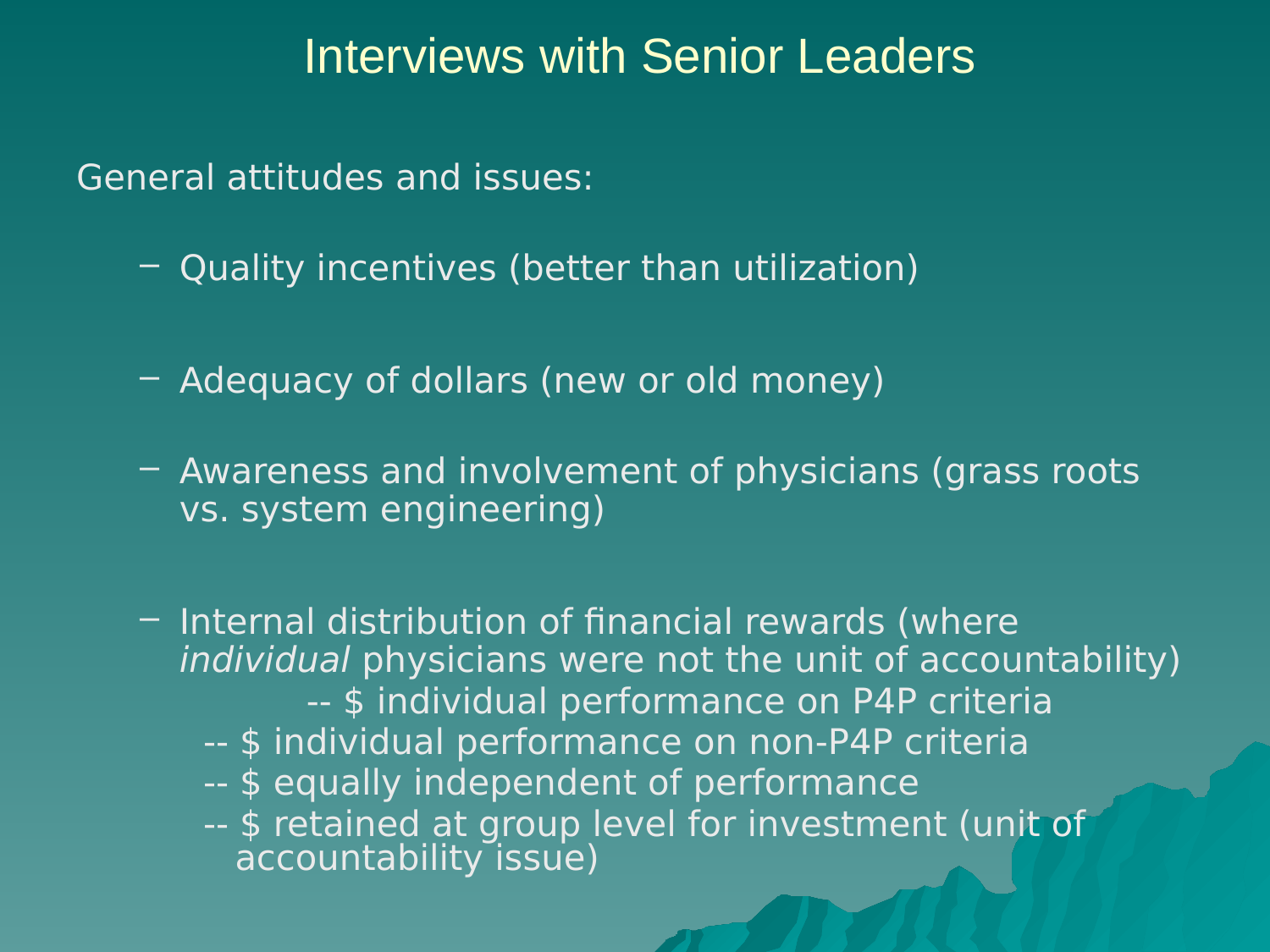

Interviews with Senior Leaders

General attitudes and issues:

Quality incentives (better than utilization)

Adequacy of dollars (new or old money)

Awareness and involvement of physicians (grass roots vs. system engineering)

Internal distribution of financial rewards (where individual physicians were not the unit of accountability)
		-- $ individual performance on P4P criteria
-- $ individual performance on non-P4P criteria
-- $ equally independent of performance
-- $ retained at group level for investment (unit of accountability issue)